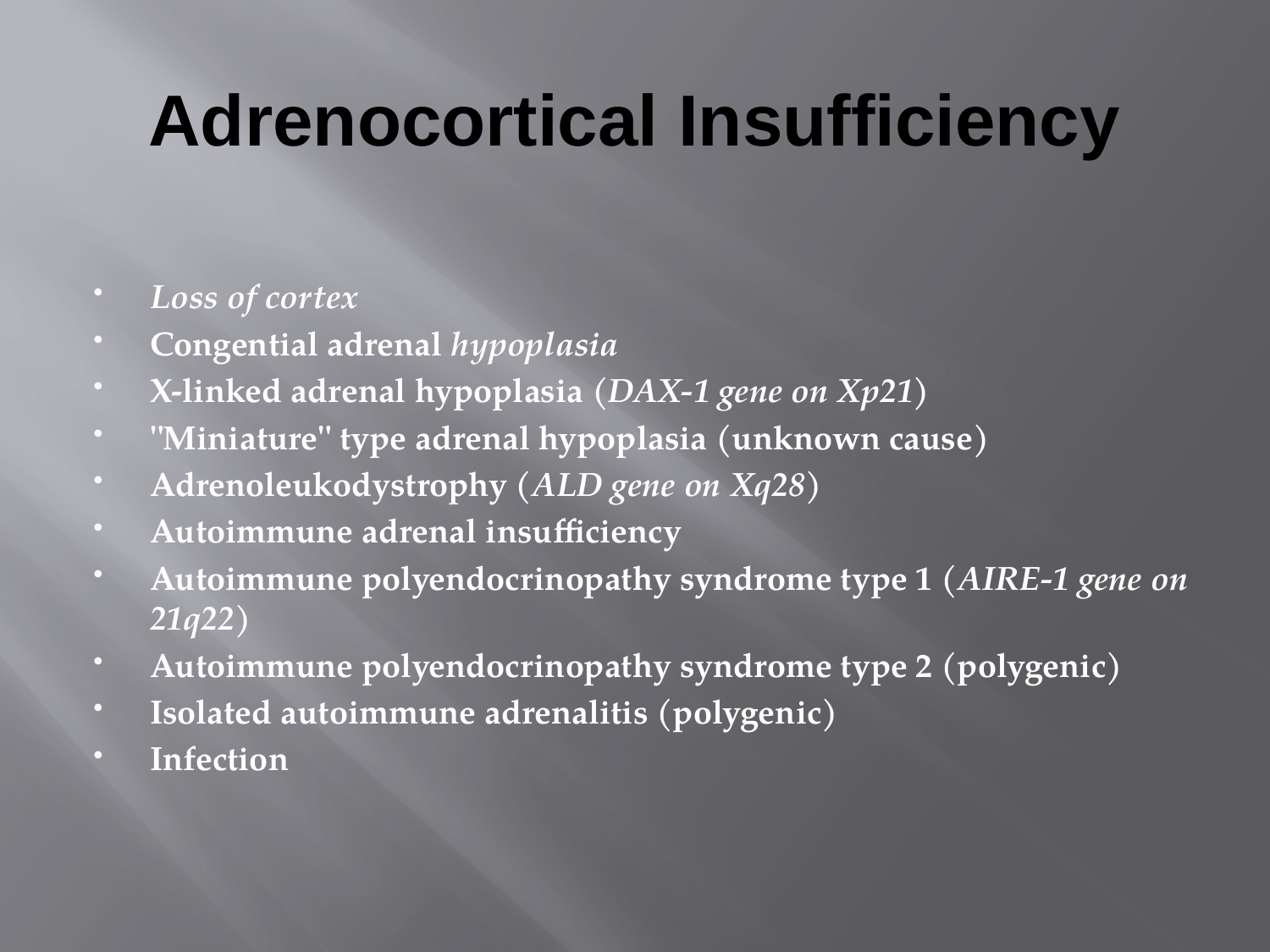

# Adrenocortical Insufficiency

Loss of cortex
Congential adrenal hypoplasia
X-linked adrenal hypoplasia (DAX-1 gene on Xp21)
"Miniature" type adrenal hypoplasia (unknown cause)
Adrenoleukodystrophy (ALD gene on Xq28)
Autoimmune adrenal insufficiency
Autoimmune polyendocrinopathy syndrome type 1 (AIRE-1 gene on 21q22)
Autoimmune polyendocrinopathy syndrome type 2 (polygenic)
Isolated autoimmune adrenalitis (polygenic)
Infection